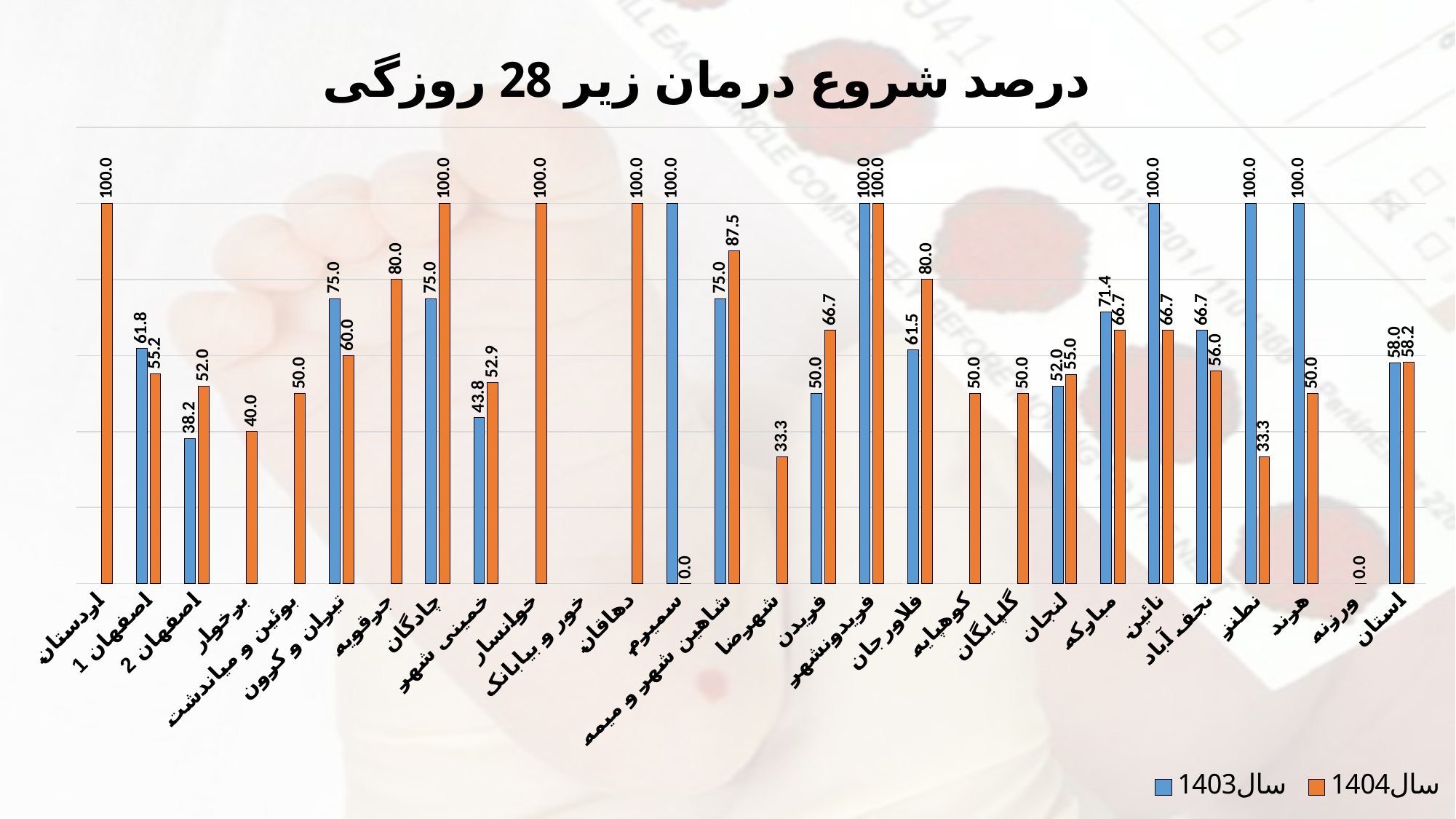

درصد شروع درمان زیر 28 روزگی

### Chart

| Category | سال1403 | سال1404 |
|---|---|---|
| اردستان | None | 100.0 |
| اصفهان 1 | 61.8421052631579 | 55.223880597014926 |
| اصفهان 2 | 38.18181818181819 | 52.0 |
| برخوار | None | 40.0 |
| بوئین و میاندشت | None | 50.0 |
| تیران و کرون | 75.0 | 60.0 |
| جرقویه | None | 80.0 |
| چادگان | 75.0 | 100.0 |
| خمینی شهر | 43.75 | 52.94117647058824 |
| خوانسار | None | 100.0 |
| خور و بیابانک | None | None |
| دهاقان | None | 100.0 |
| سمیرم | 100.0 | 0.0 |
| شاهین شهر و میمه | 75.0 | 87.5 |
| شهرضا | None | 33.33333333333333 |
| فریدن | 50.0 | 66.66666666666666 |
| فریدونشهر | 100.0 | 100.0 |
| فلاورجان | 61.53846153846154 | 80.0 |
| کوهپایه | None | 50.0 |
| گلپایگان | None | 50.0 |
| لنجان | 52.0 | 55.00000000000001 |
| مبارکه | 71.42857142857143 | 66.66666666666666 |
| نائین | 100.0 | 66.66666666666666 |
| نجف آباد | 66.66666666666666 | 56.00000000000001 |
| نطنز | 100.0 | 33.33333333333333 |
| هرند | 100.0 | 50.0 |
| ورزنه | None | 0.0 |
| استان | 58.00711743772242 | 58.214285714285715 |